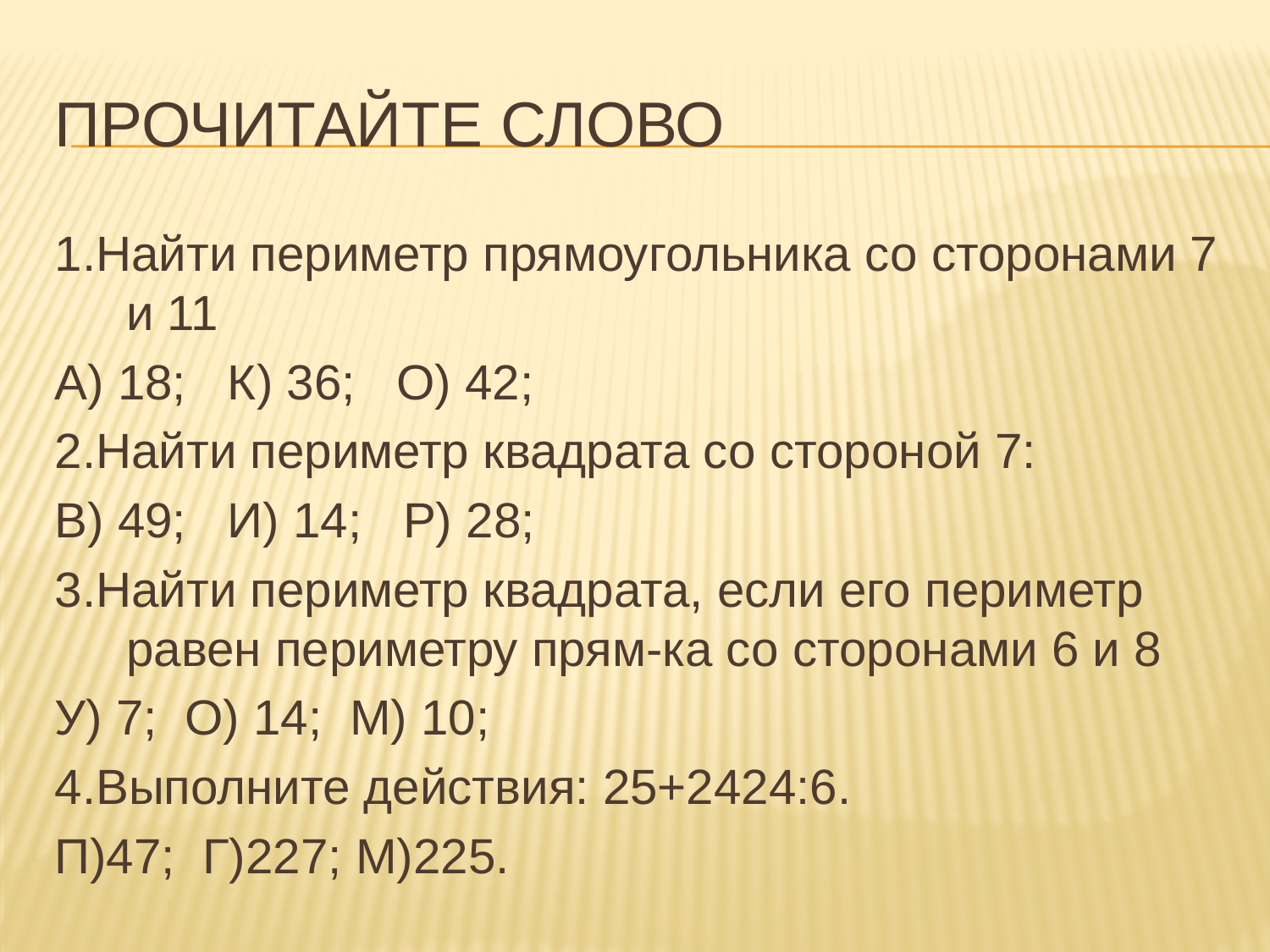

# Прочитайте слово
1.Найти периметр прямоугольника со сторонами 7 и 11
А) 18;   К) 36;   О) 42;
2.Найти периметр квадрата со стороной 7:
В) 49;   И) 14;   Р) 28;
3.Найти периметр квадрата, если его периметр равен периметру прям-ка со сторонами 6 и 8
У) 7;  О) 14;  М) 10;
4.Выполните действия: 25+2424:6.
П)47;  Г)227; М)225.